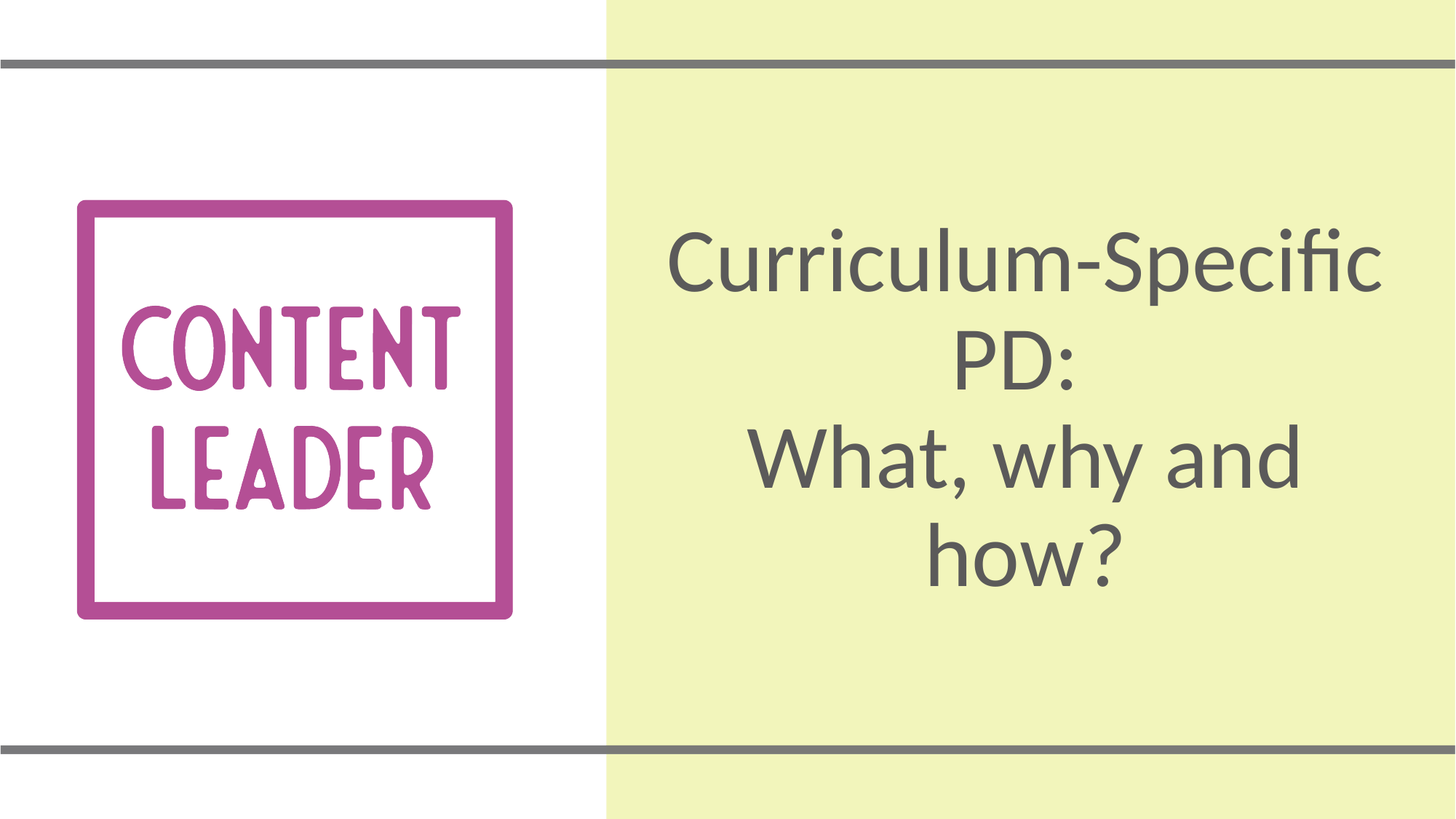

# Curriculum-Specific PD: What, why and how?